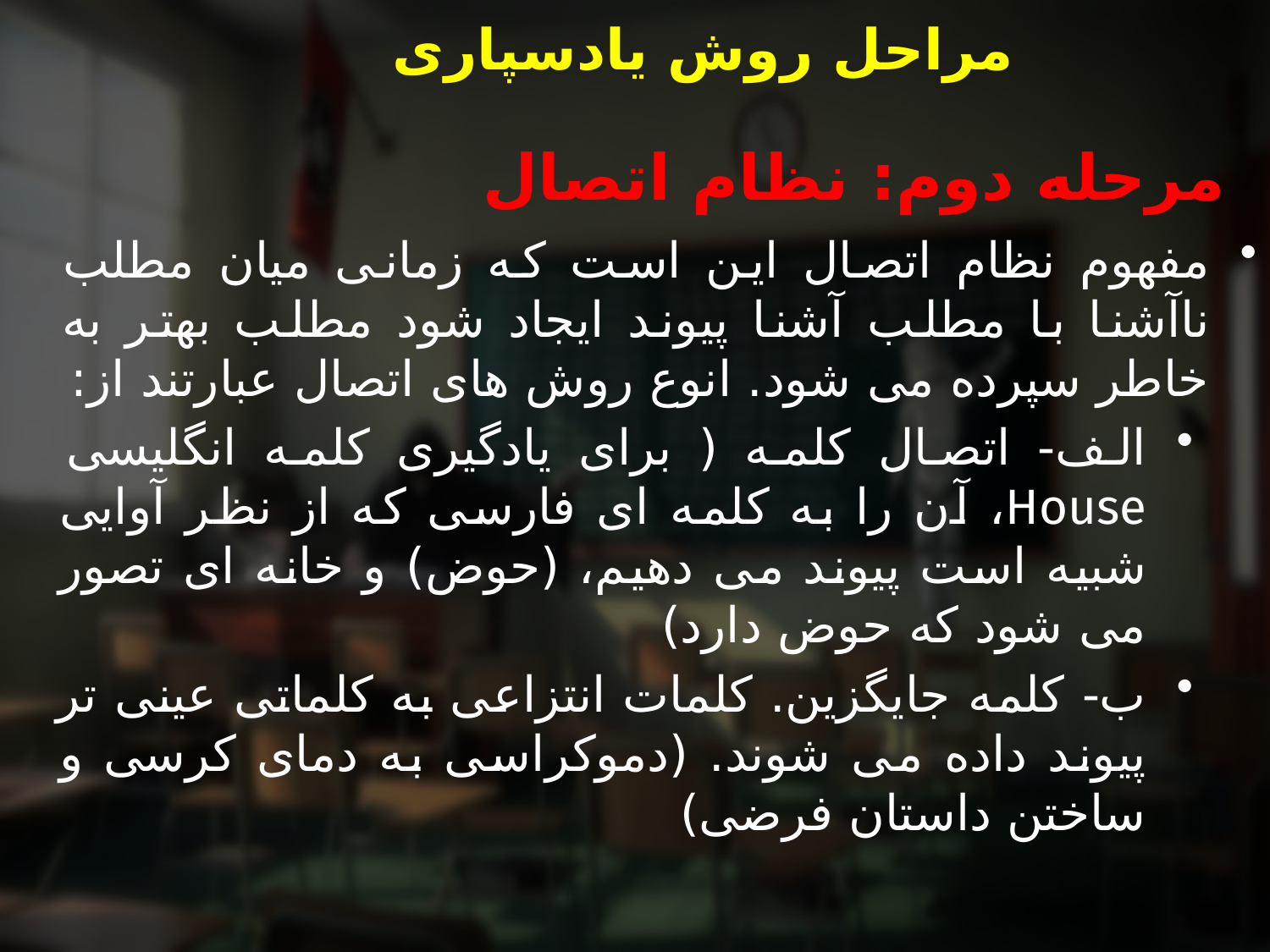

# مراحل روش یادسپاری
مرحله دوم: نظام اتصال
مفهوم نظام اتصال این است که زمانی میان مطلب ناآشنا با مطلب آشنا پیوند ایجاد شود مطلب بهتر به خاطر سپرده می شود. انوع روش های اتصال عبارتند از:
الف- اتصال کلمه ( برای یادگیری کلمه انگلیسی House، آن را به کلمه ای فارسی که از نظر آوایی شبیه است پیوند می دهیم، (حوض) و خانه ای تصور می شود که حوض دارد)
ب- کلمه جایگزین. کلمات انتزاعی به کلماتی عینی تر پیوند داده می شوند. (دموکراسی به دمای کرسی و ساختن داستان فرضی)